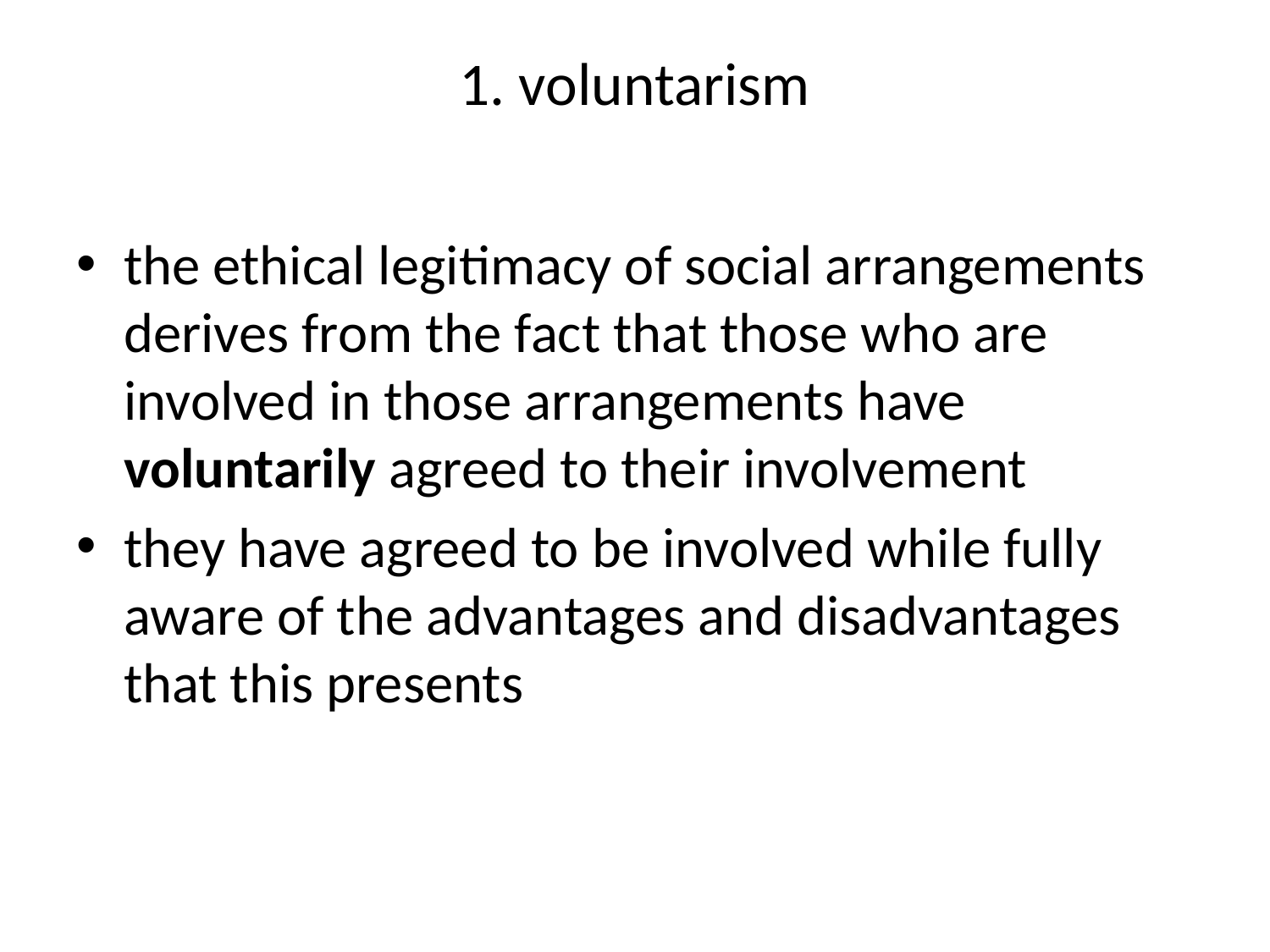

# 1. voluntarism
the ethical legitimacy of social arrangements derives from the fact that those who are involved in those arrangements have voluntarily agreed to their involvement
they have agreed to be involved while fully aware of the advantages and disadvantages that this presents